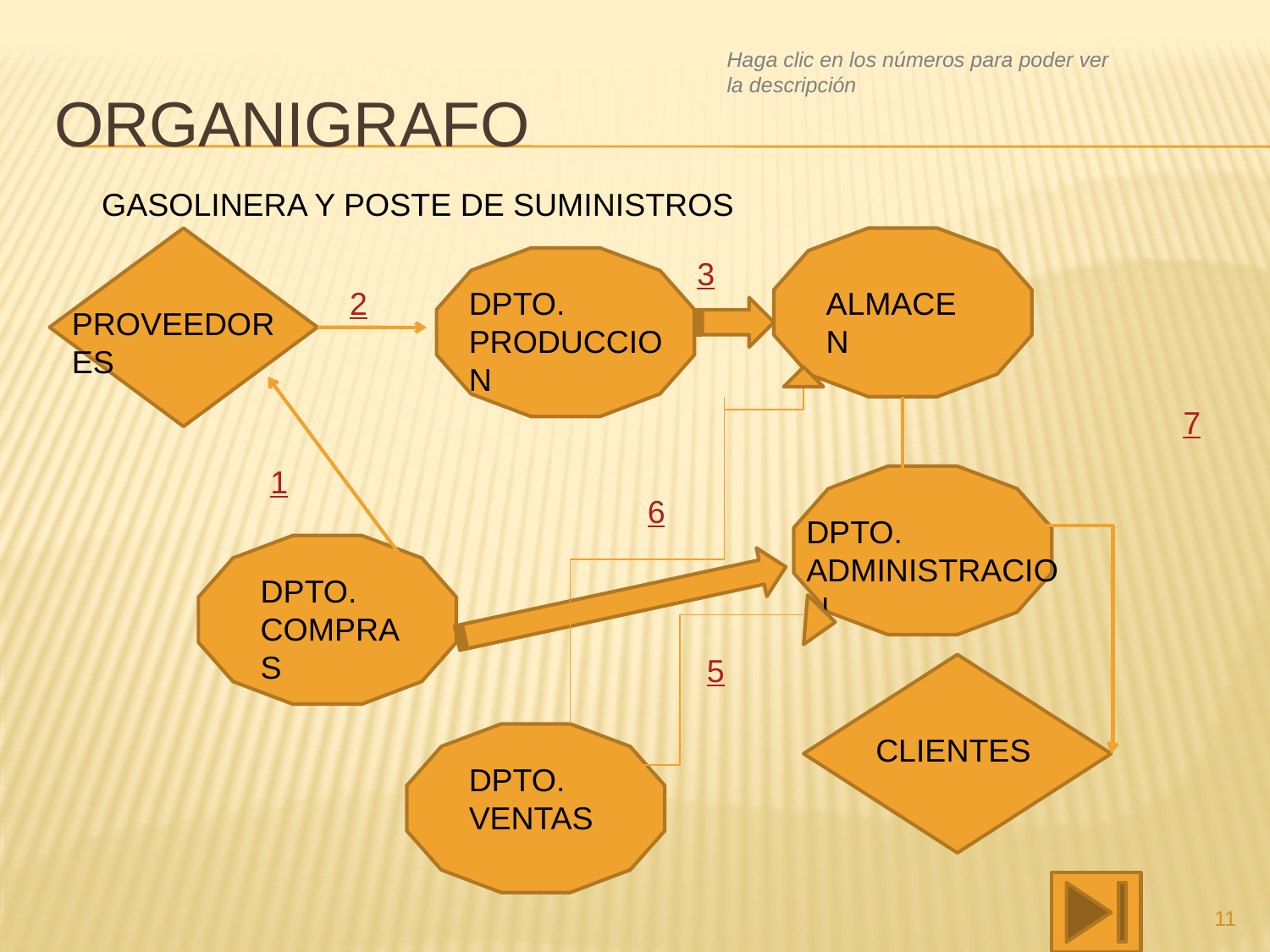

Haga clic en los números para poder ver la descripción
# Organigrafo
GASOLINERA Y POSTE DE SUMINISTROS

3
2
DPTO.
PRODUCCION
ALMACEN
PROVEEDORES

7
1

6
DPTO.
ADMINISTRACION

DPTO.
COMPRAS

5

CLIENTES
DPTO.
VENTAS

11